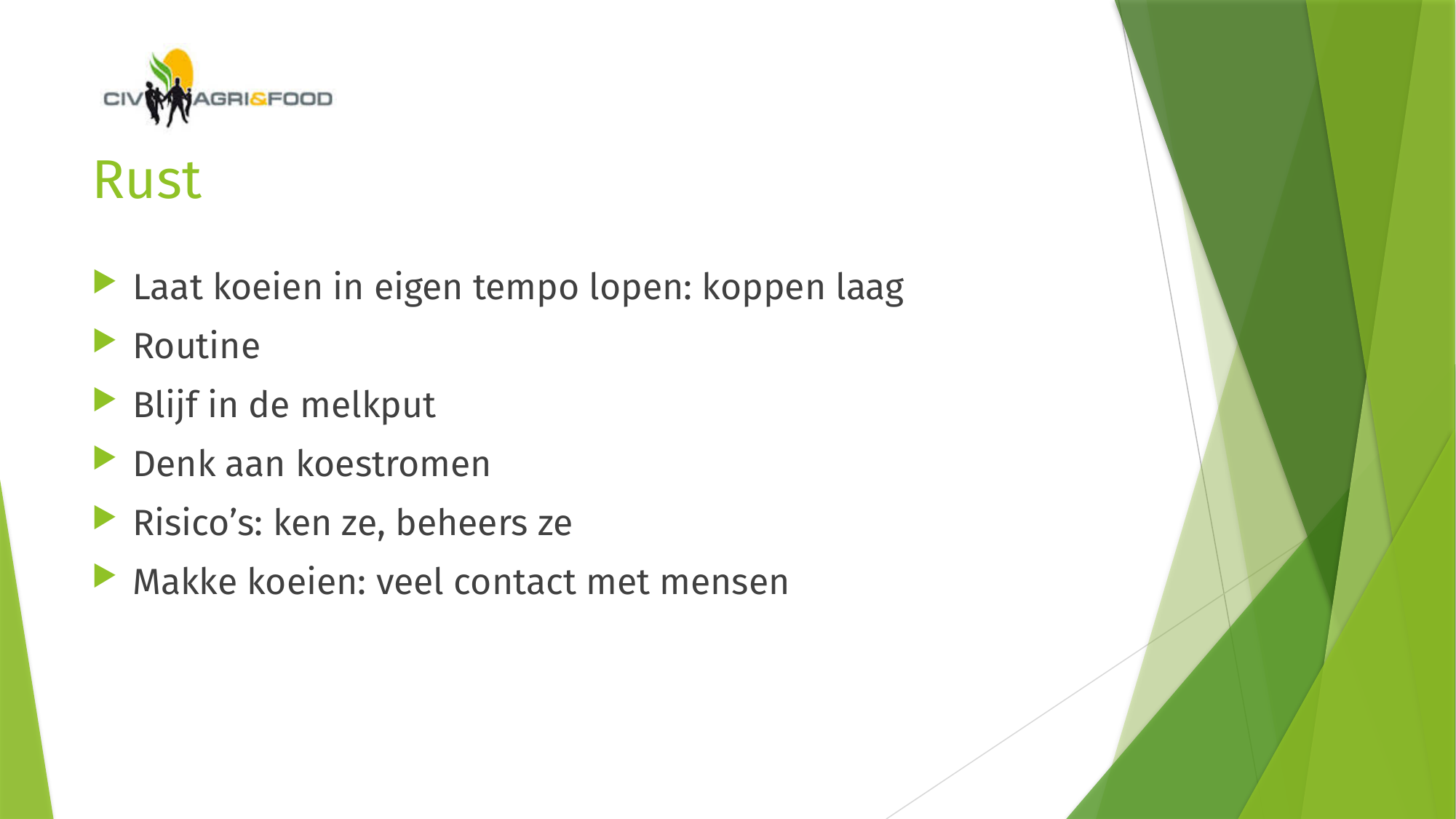

# Rust
Laat koeien in eigen tempo lopen: koppen laag
Routine
Blijf in de melkput
Denk aan koestromen
Risico’s: ken ze, beheers ze
Makke koeien: veel contact met mensen